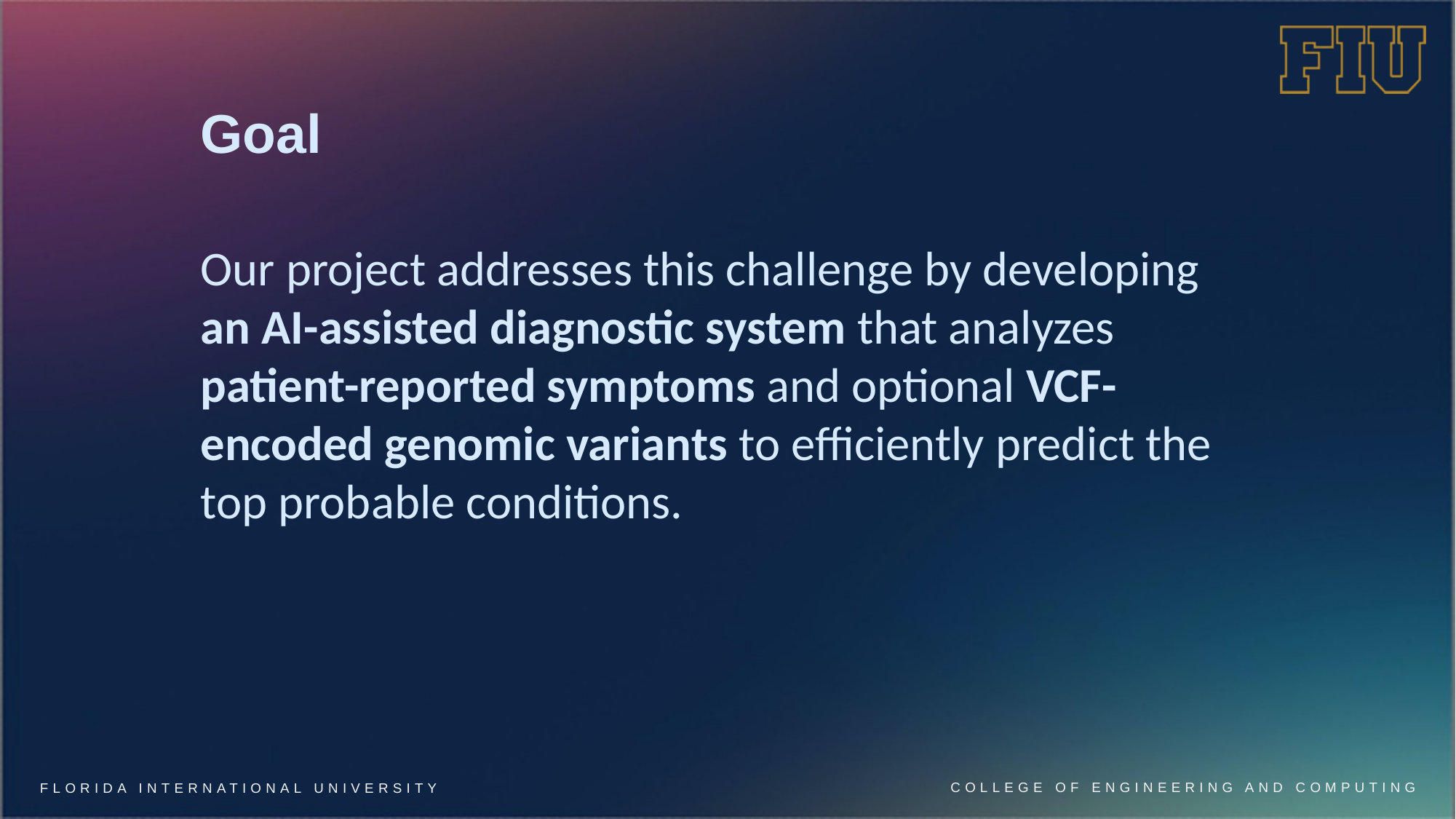

# Goal
Our project addresses this challenge by developing an AI-assisted diagnostic system that analyzes patient-reported symptoms and optional VCF-encoded genomic variants to efficiently predict the top probable conditions.